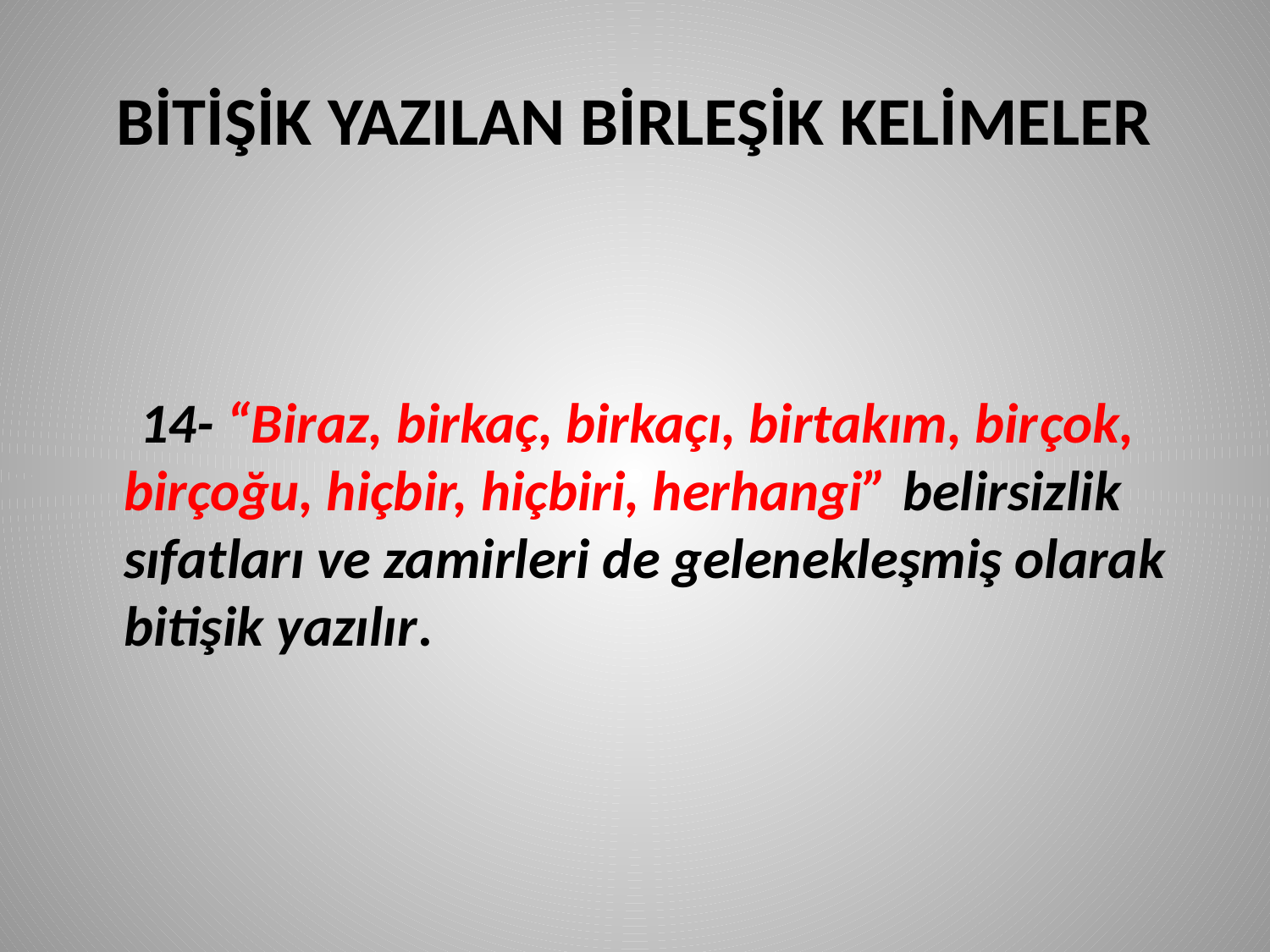

# BİTİŞİK YAZILAN BİRLEŞİK KELİMELER

     14- “Biraz, birkaç, birkaçı, birtakım, bir­çok, birçoğu, hiçbir, hiçbiri, herhangi” belirsizlik sıfatları ve zamirleri de gelenekleşmiş olarak bitişik yazılır.